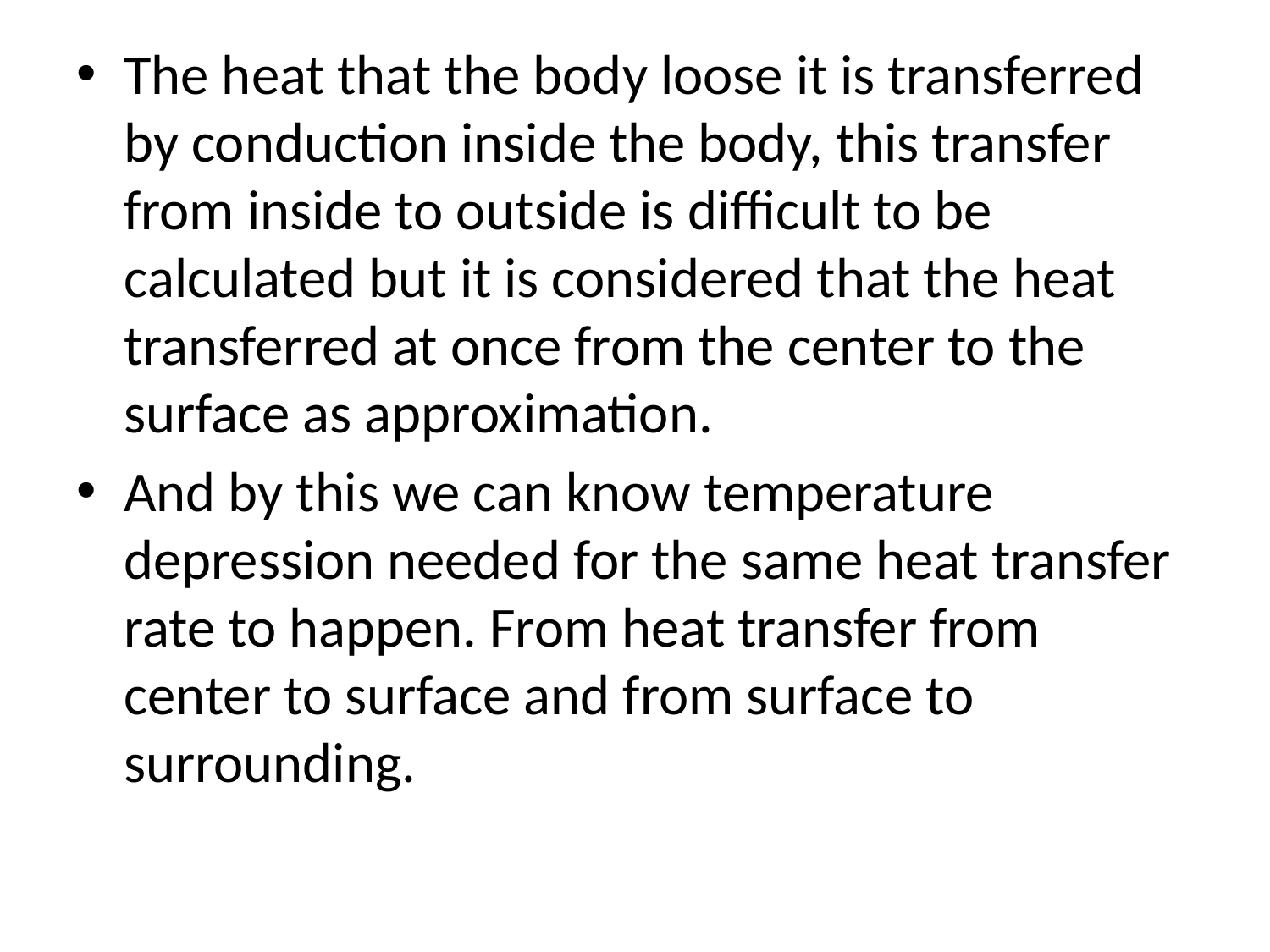

The heat that the body loose it is transferred by conduction inside the body, this transfer from inside to outside is difficult to be calculated but it is considered that the heat transferred at once from the center to the surface as approximation.
And by this we can know temperature depression needed for the same heat transfer rate to happen. From heat transfer from center to surface and from surface to surrounding.